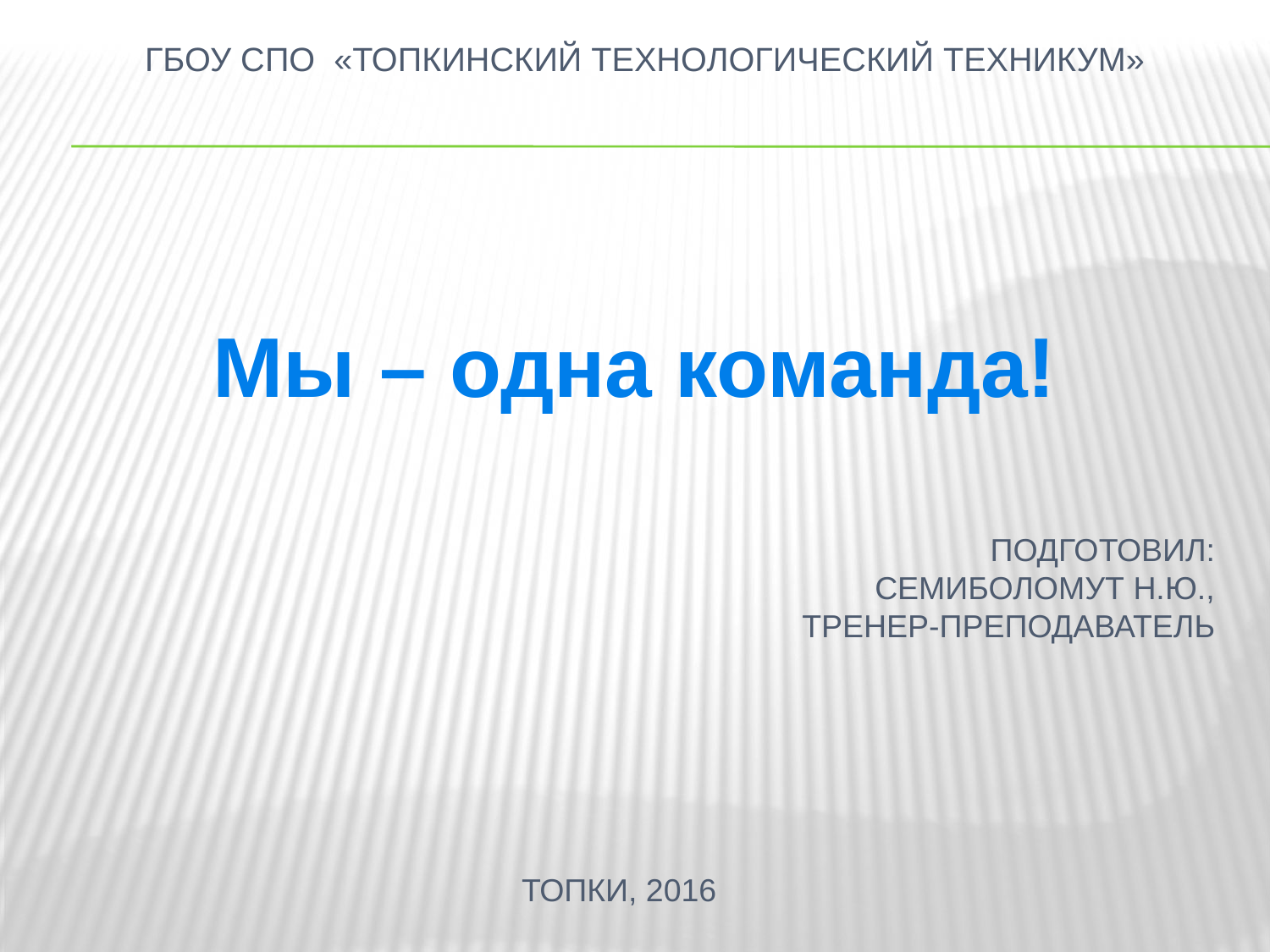

# ГБОУ СПО  «Топкинский технологический техникум»
Мы – одна команда!
Подготовил:
Семиболомут Н.Ю.,
Тренер-преподаватель
Топки, 2016